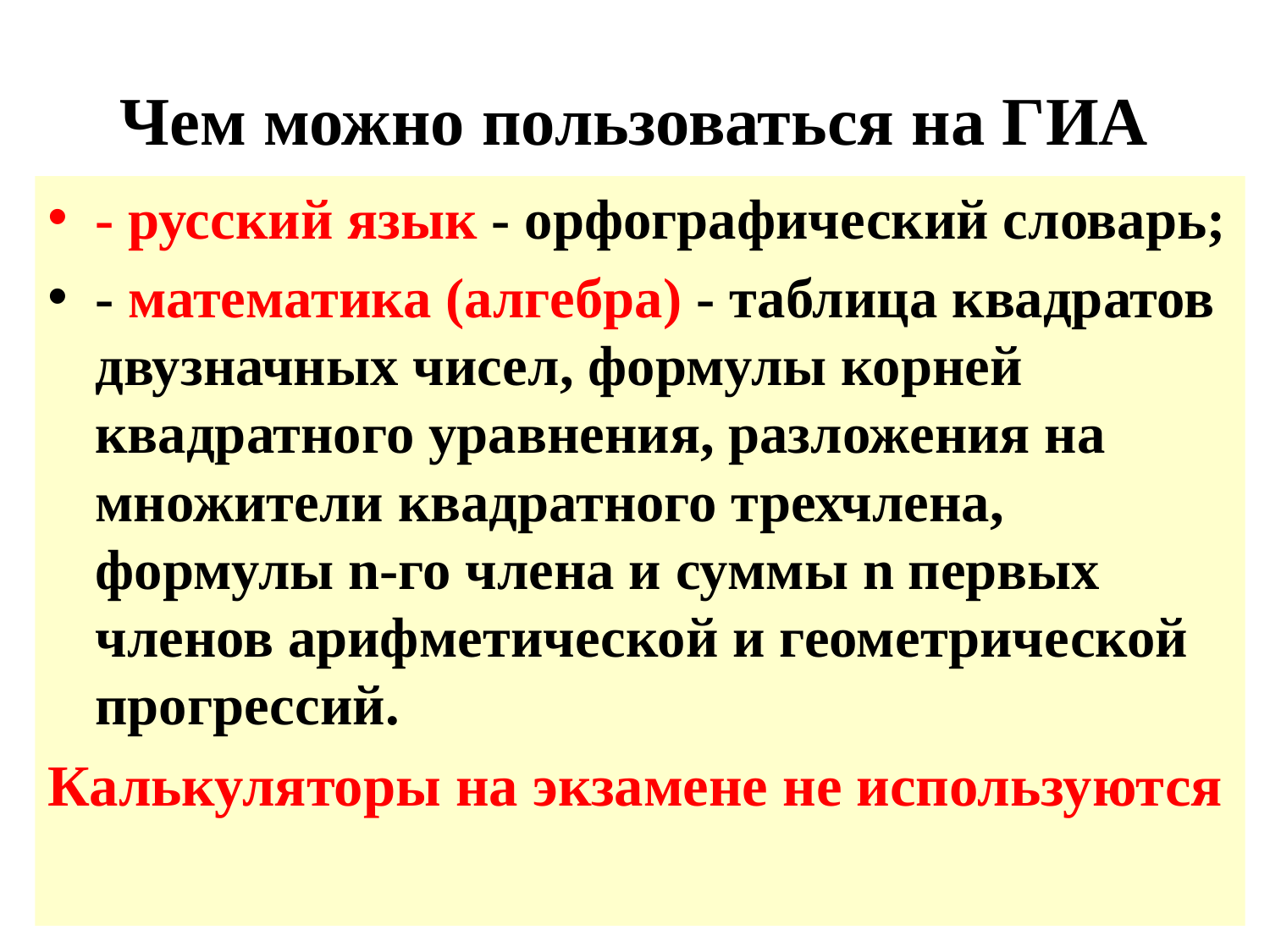

# Чем можно пользоваться на ГИА
- русский язык - орфографический словарь;
- математика (алгебра) - таблица квадратов двузначных чисел, формулы корней квадратного уравнения, разложения на множители квадратного трехчлена, формулы n-го члена и суммы n первых членов арифметической и геометрической прогрессий.
Калькуляторы на экзамене не используются